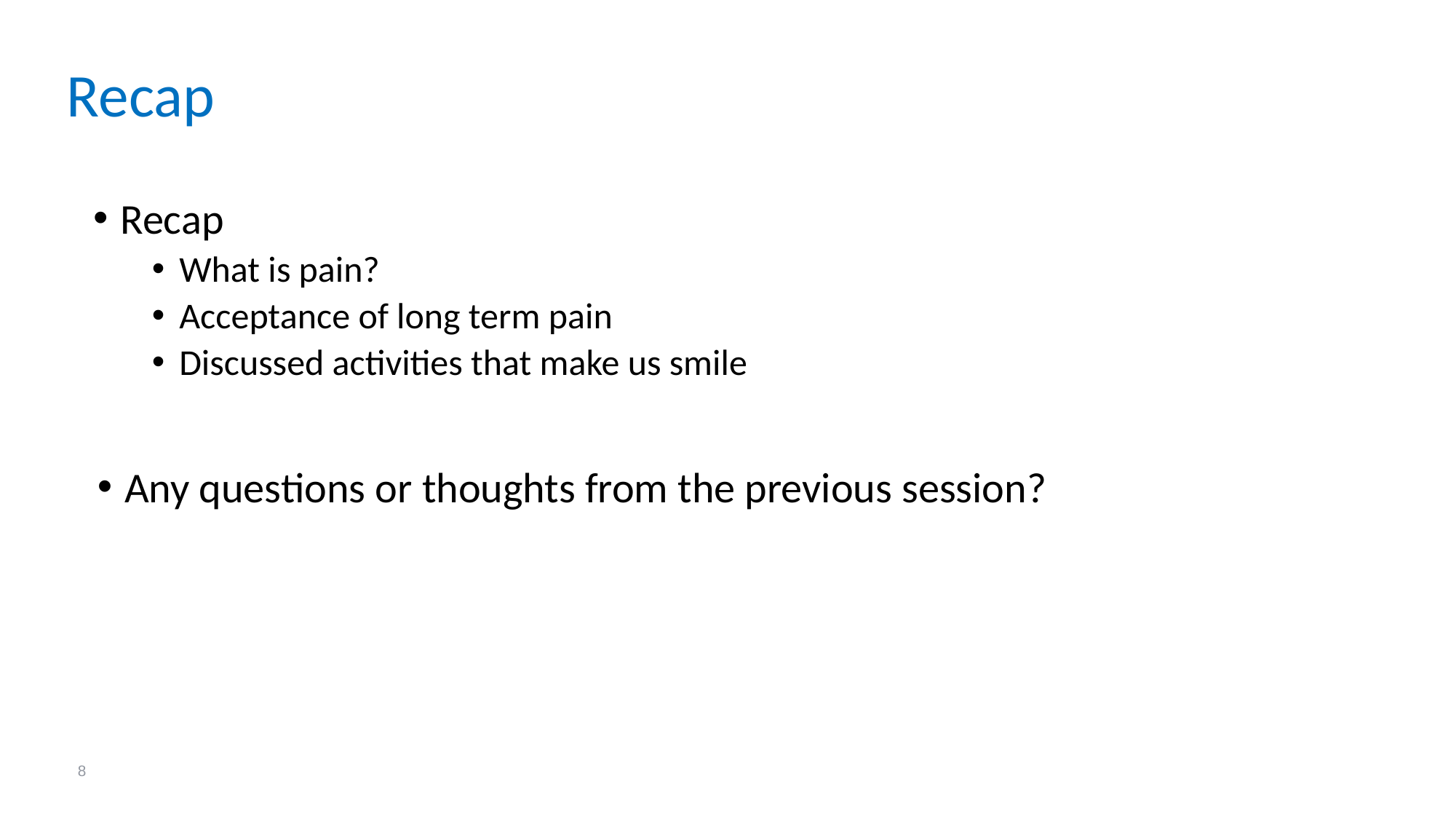

# Recap
Recap
What is pain?
Acceptance of long term pain
Discussed activities that make us smile

Any questions or thoughts from the previous session?

8